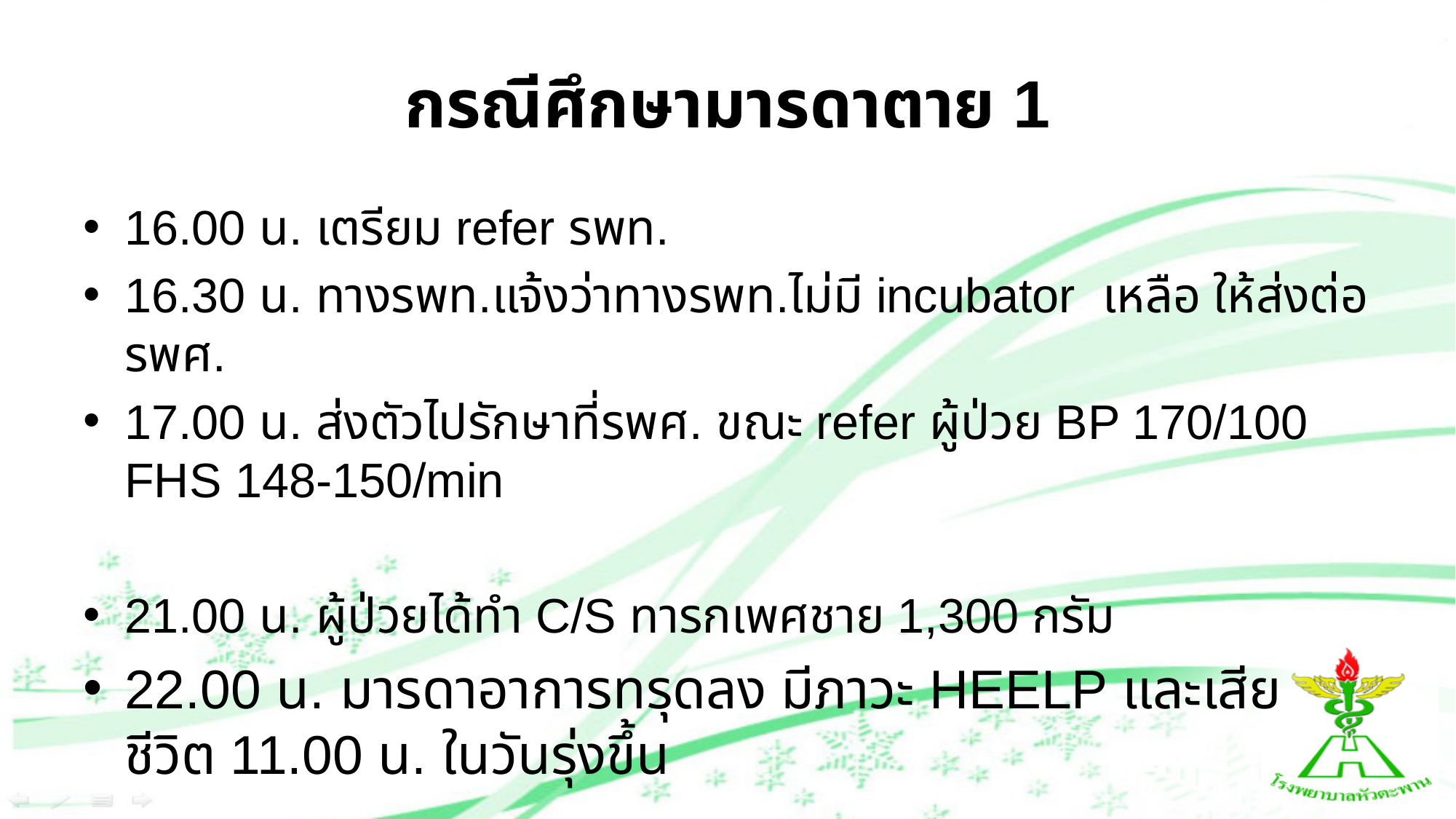

# กรณีศึกษามารดาตาย 1
16.00 น. เตรียม refer รพท.
16.30 น. ทางรพท.แจ้งว่าทางรพท.ไม่มี incubator  เหลือ ให้ส่งต่อ รพศ.
17.00 น. ส่งตัวไปรักษาที่รพศ. ขณะ refer ผู้ป่วย BP 170/100  FHS 148-150/min

21.00 น. ผู้ป่วยได้ทำ C/S ทารกเพศชาย 1,300 กรัม
22.00 น. มารดาอาการทรุดลง มีภาวะ HEELP และเสียชีวิต 11.00 น. ในวันรุ่งขึ้น